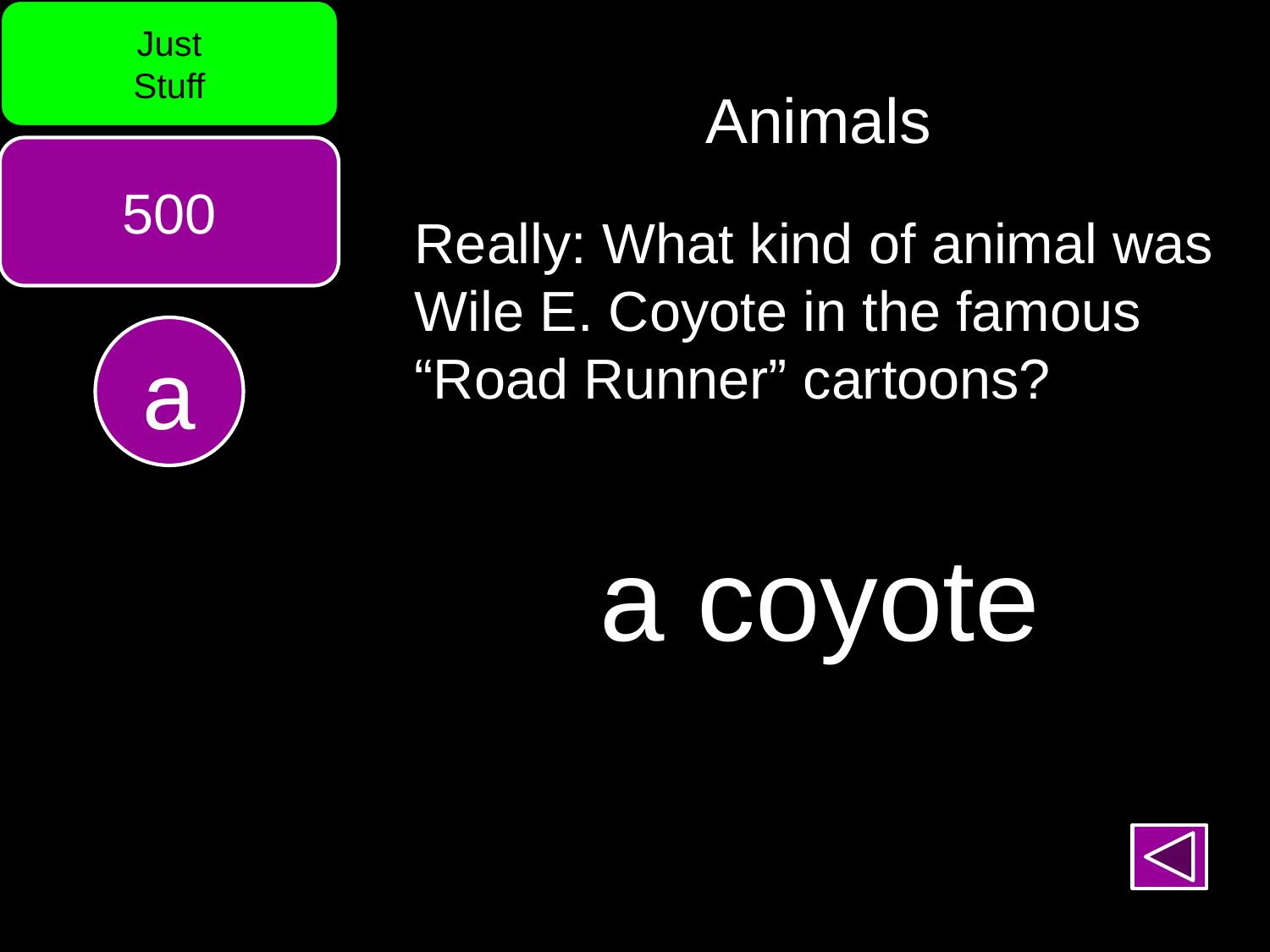

Just
Stuff
Animals
500
Really: What kind of animal was Wile E. Coyote in the famous “Road Runner” cartoons?

a
a coyote